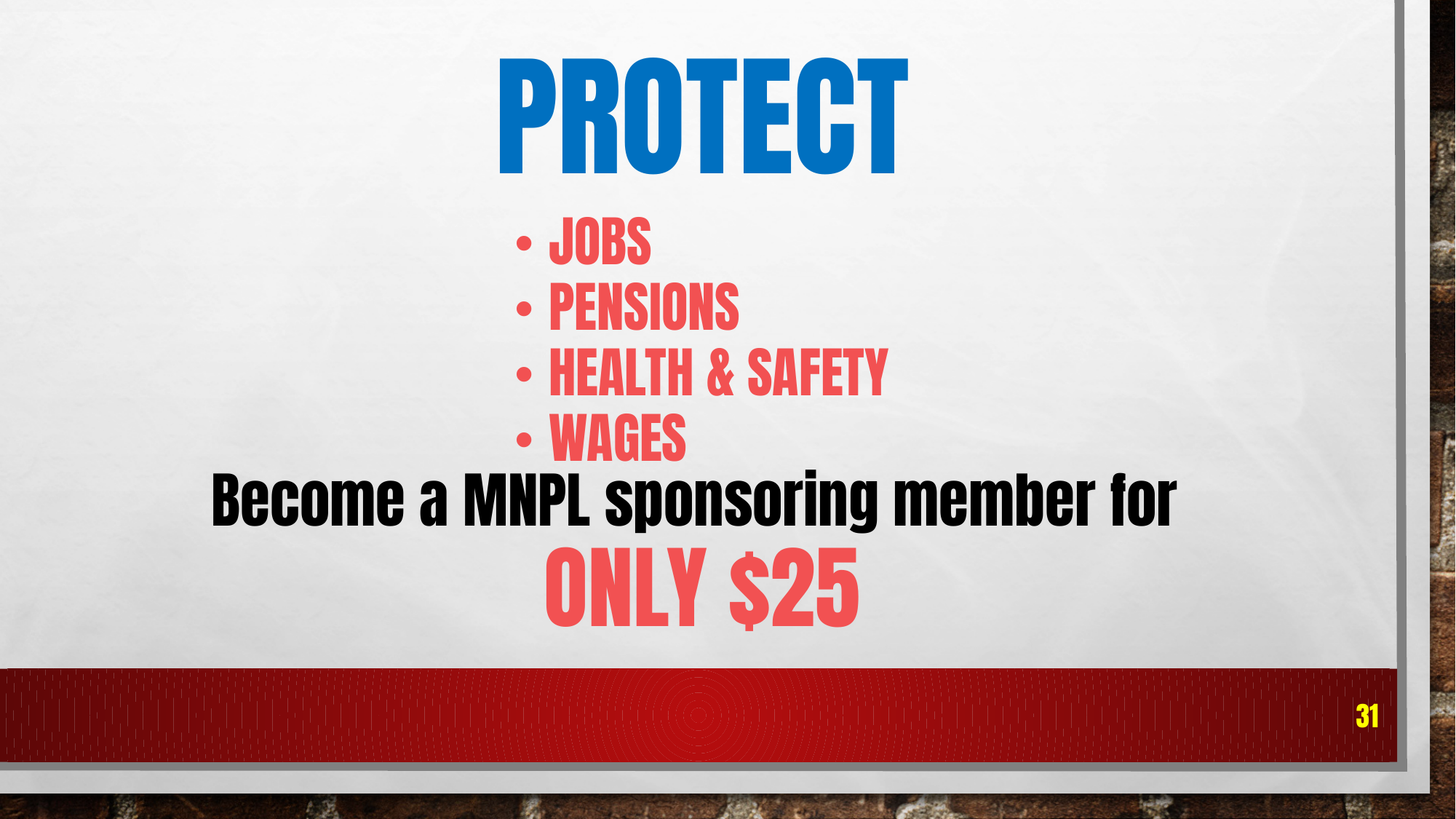

# Protect
JOBS
PENSIONS
HEALTH & SAFETY
WAGES
Become a MNPL sponsoring member for
ONLY $25
31